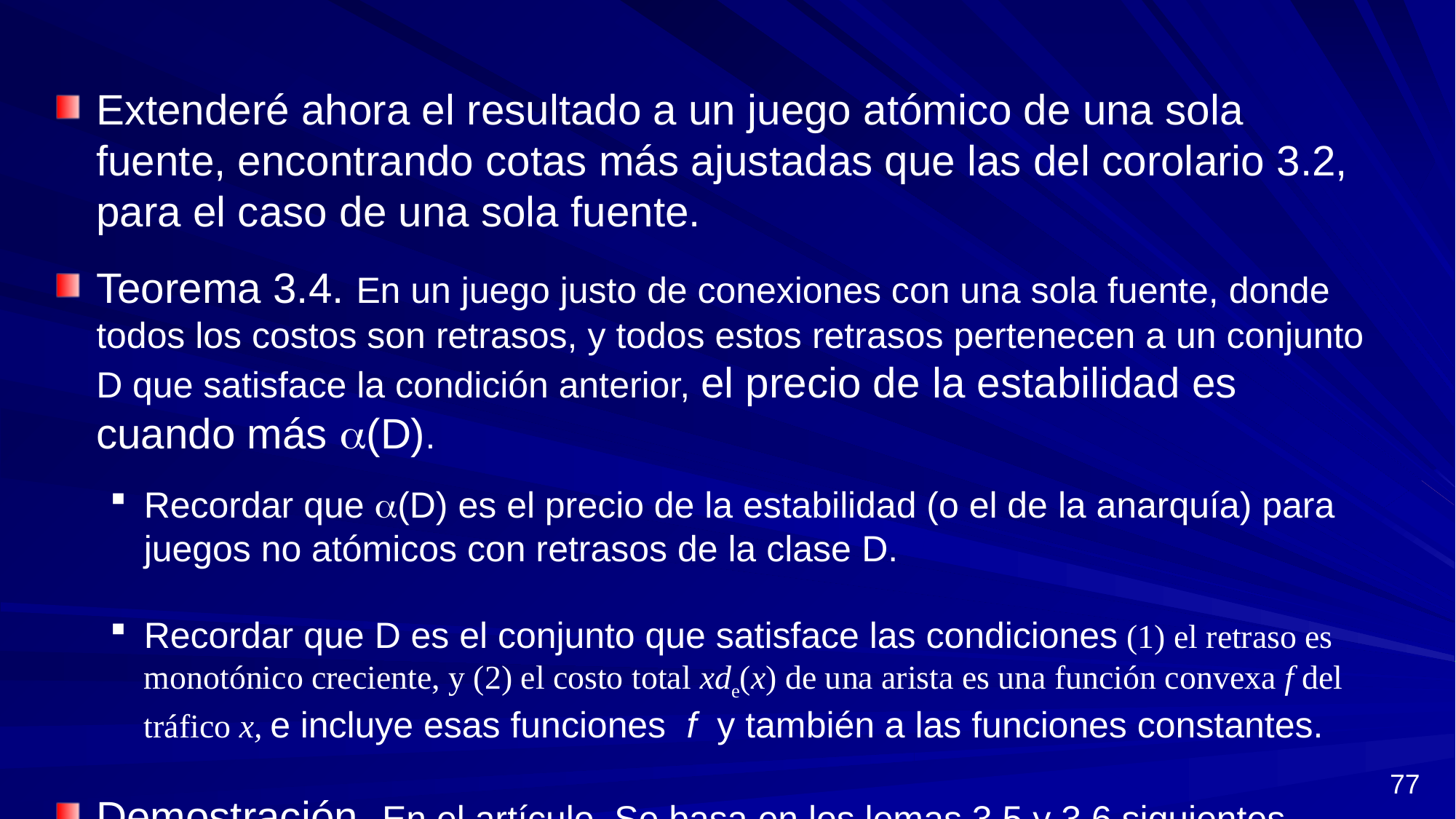

Extenderé ahora el resultado a un juego atómico de una sola fuente, encontrando cotas más ajustadas que las del corolario 3.2, para el caso de una sola fuente.

Teorema 3.4. En un juego justo de conexiones con una sola fuente, donde todos los costos son retrasos, y todos estos retrasos pertenecen a un conjunto D que satisface la condición anterior, el precio de la estabilidad es cuando más α(D).

Recordar que α(D) es el precio de la estabilidad (o el de la anarquía) para juegos no atómicos con retrasos de la clase D.

Recordar que D es el conjunto que satisface las condiciones (1) el retraso es monotónico creciente, y (2) el costo total xde(x) de una arista es una función convexa f del tráfico x, e incluye esas funciones  f  y también a las funciones constantes.

Demostración. En el artículo. Se basa en los lemas 3.5 y 3.6 siguientes.

77